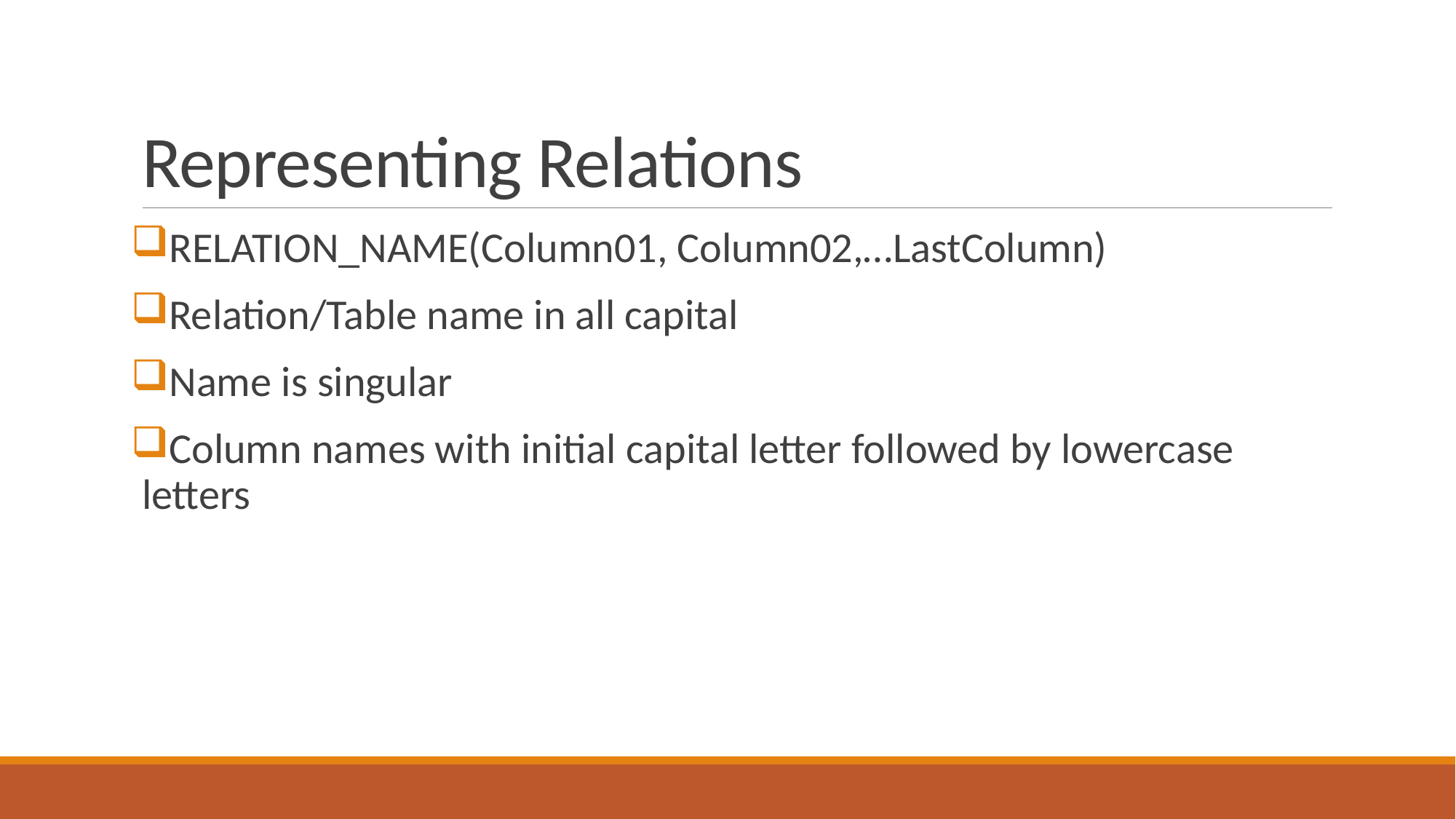

# Representing Relations
RELATION_NAME(Column01, Column02,…LastColumn)
Relation/Table name in all capital
Name is singular
Column names with initial capital letter followed by lowercase letters